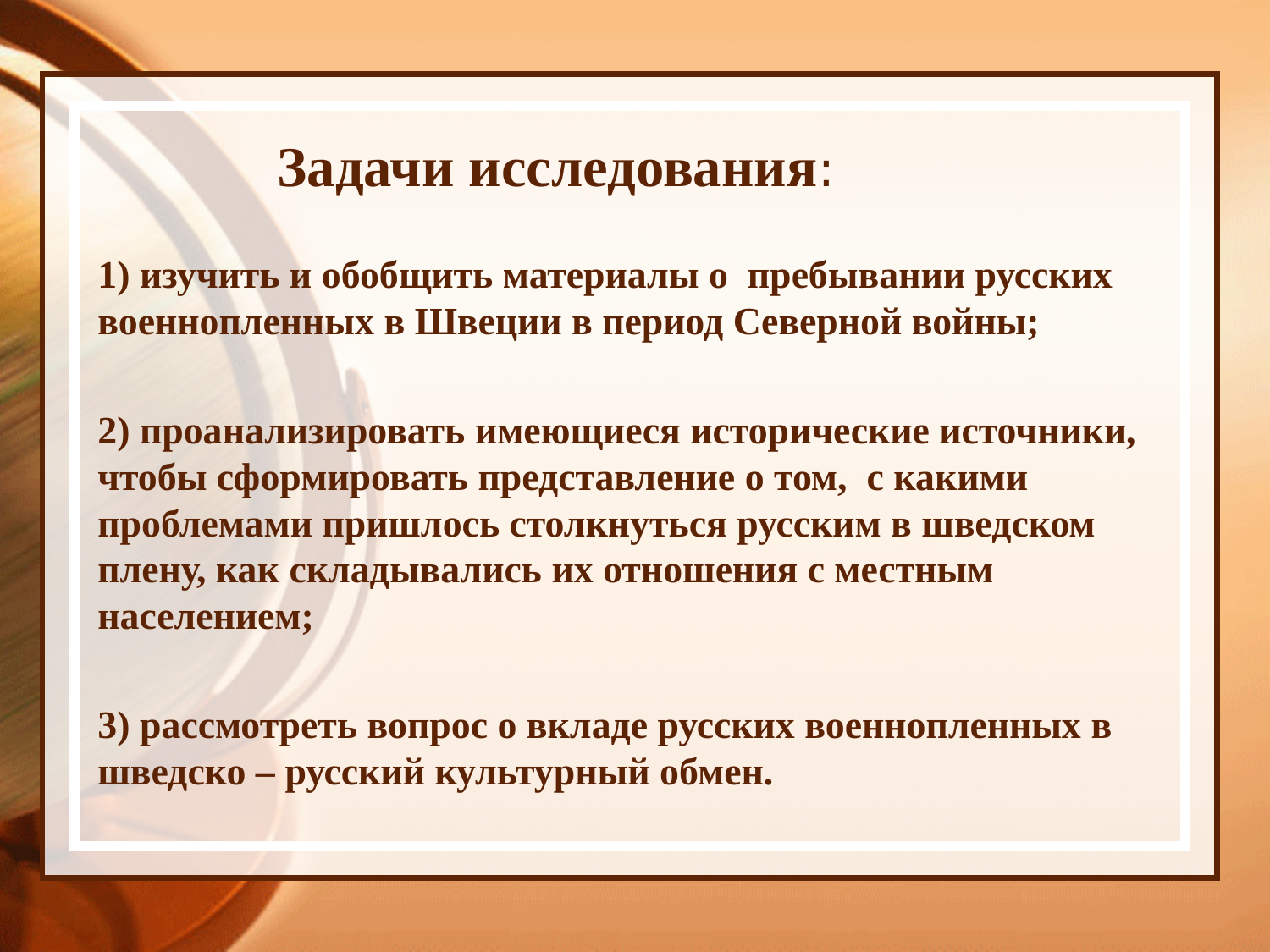

# Задачи исследования:
1) изучить и обобщить материалы о  пребывании русских военнопленных в Швеции в период Северной войны;

2) проанализировать имеющиеся исторические источники, чтобы сформировать представление о том,  с какими проблемами пришлось столкнуться русским в шведском плену, как складывались их отношения с местным  населением;

3) рассмотреть вопрос о вкладе русских военнопленных в шведско – русский культурный обмен.